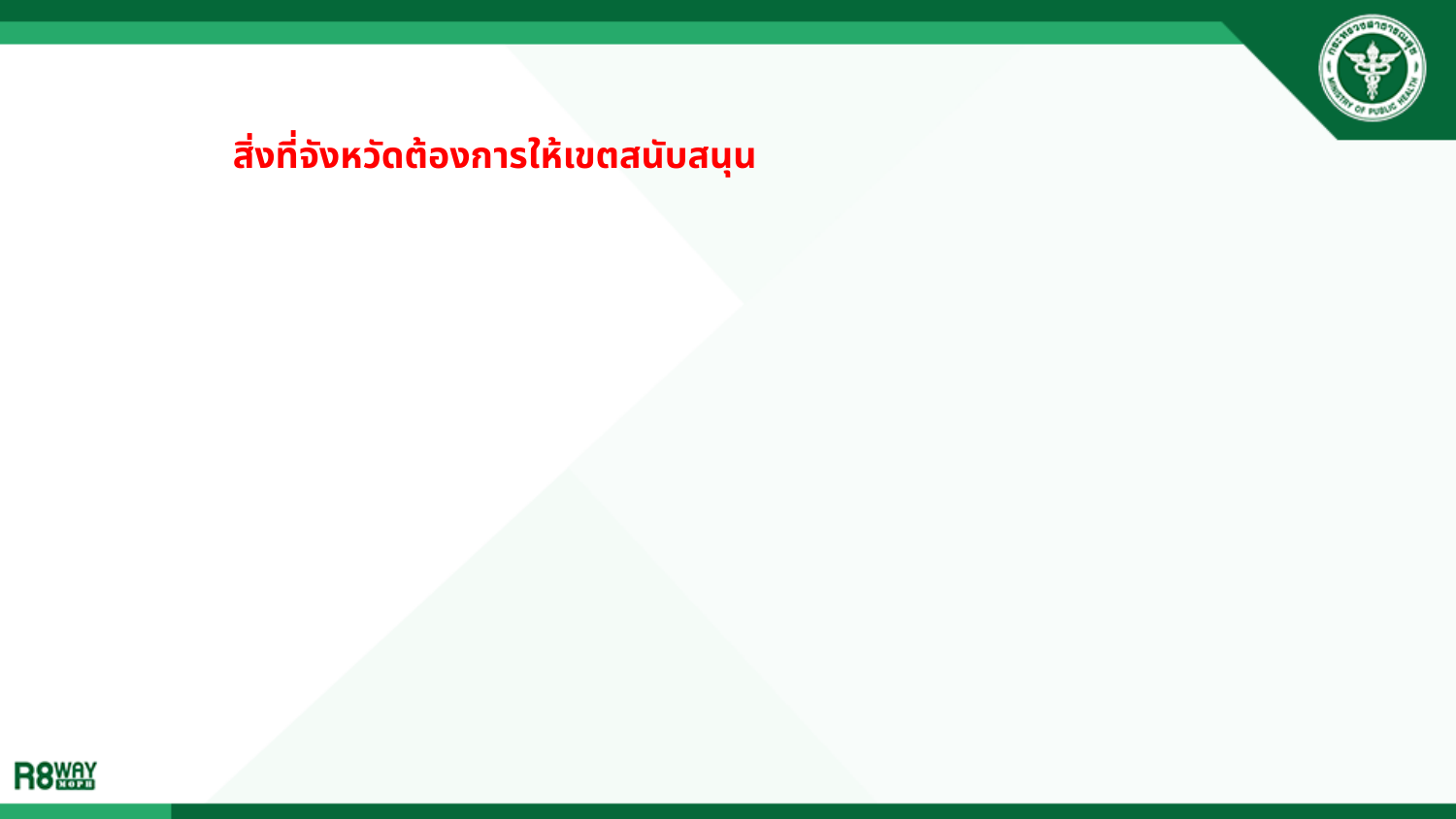

สิ่งที่จังหวัดต้องการให้เขตสนับสนุน